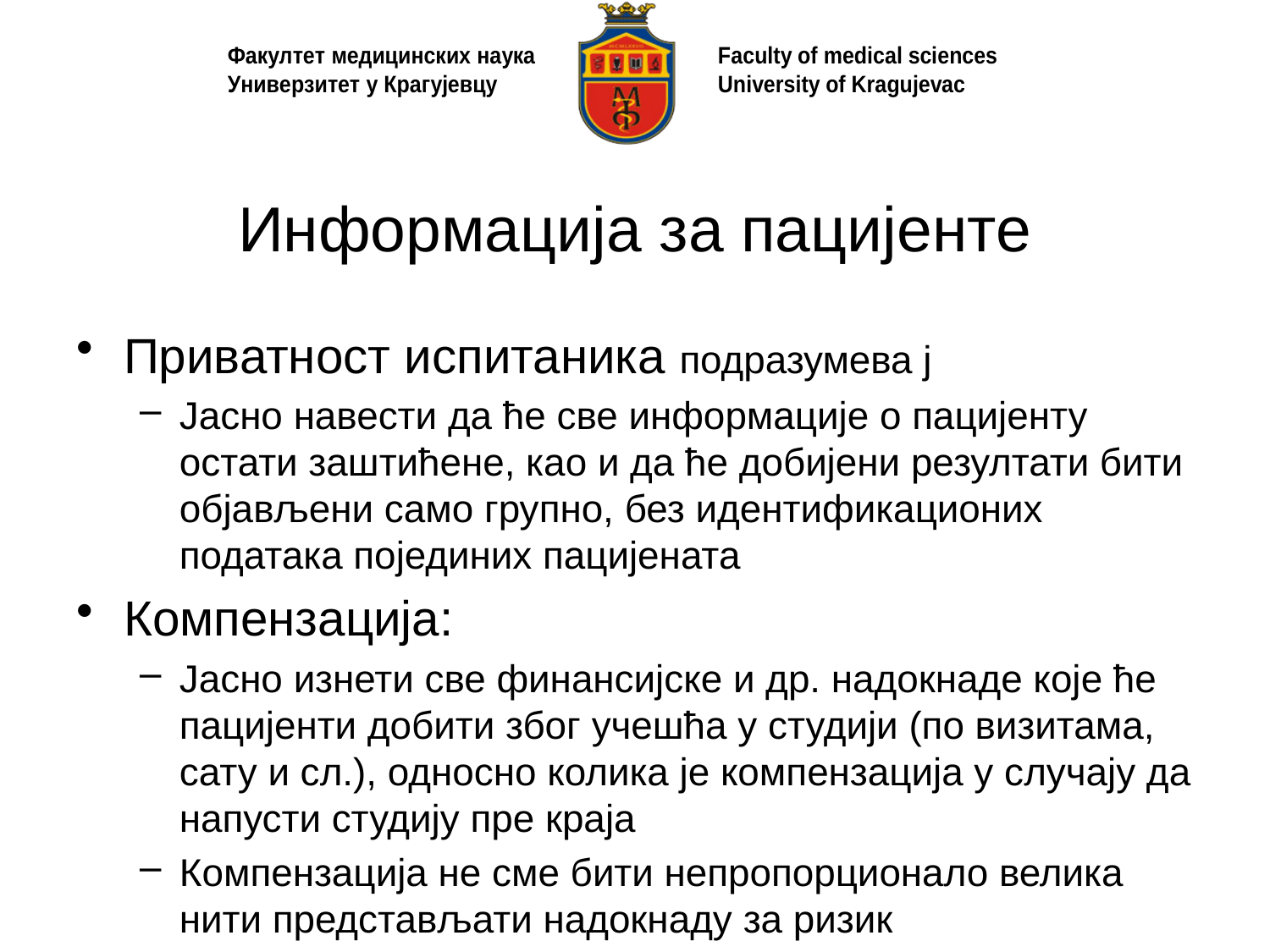

# Информација за пацијенте
Приватност испитаника подразумева ј
Јасно навести да ће све информације о пацијенту остати заштићене, као и да ће добијени резултати бити објављени само групно, без идентификационих података појединих пацијената
Компензација:
Јасно изнети све финансијске и др. надокнаде које ће пацијенти добити због учешћа у студији (по визитама, сату и сл.), односно колика је компензација у случају да напусти студију пре краја
Компензација не сме бити непропорционало велика нити представљати надокнаду за ризик